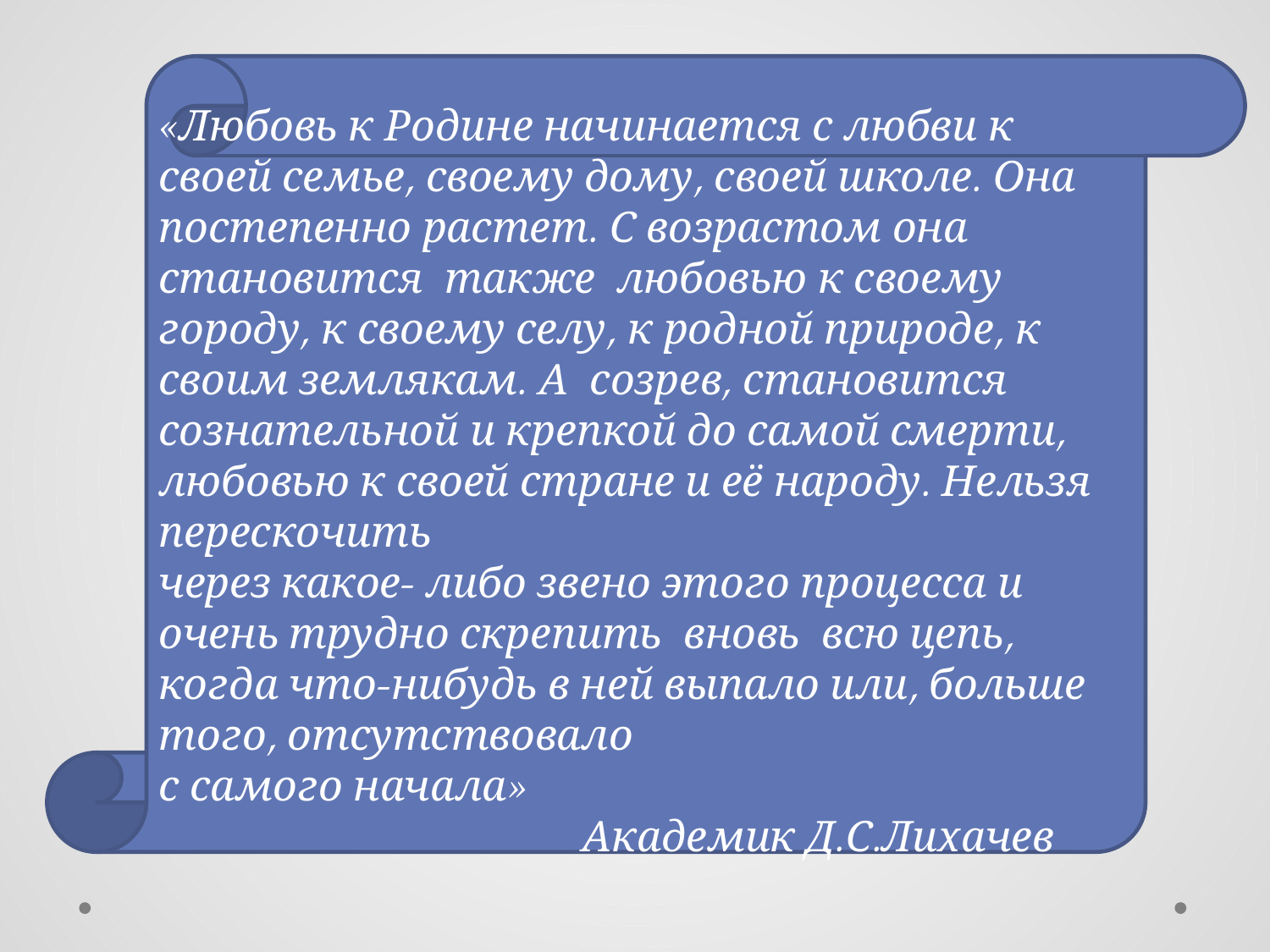

«Любовь к Родине начинается с любви к своей семье, своему дому, своей школе. Она постепенно растет. С возрастом она становится  также  любовью к своему городу, к своему селу, к родной природе, к своим землякам. А  созрев, становится сознательной и крепкой до самой смерти, любовью к своей стране и её народу. Нельзя перескочить
через какое- либо звено этого процесса и очень трудно скрепить  вновь  всю цепь, когда что-нибудь в ней выпало или, больше того, отсутствовало
с самого начала»
                                        Академик Д.С.Лихачев